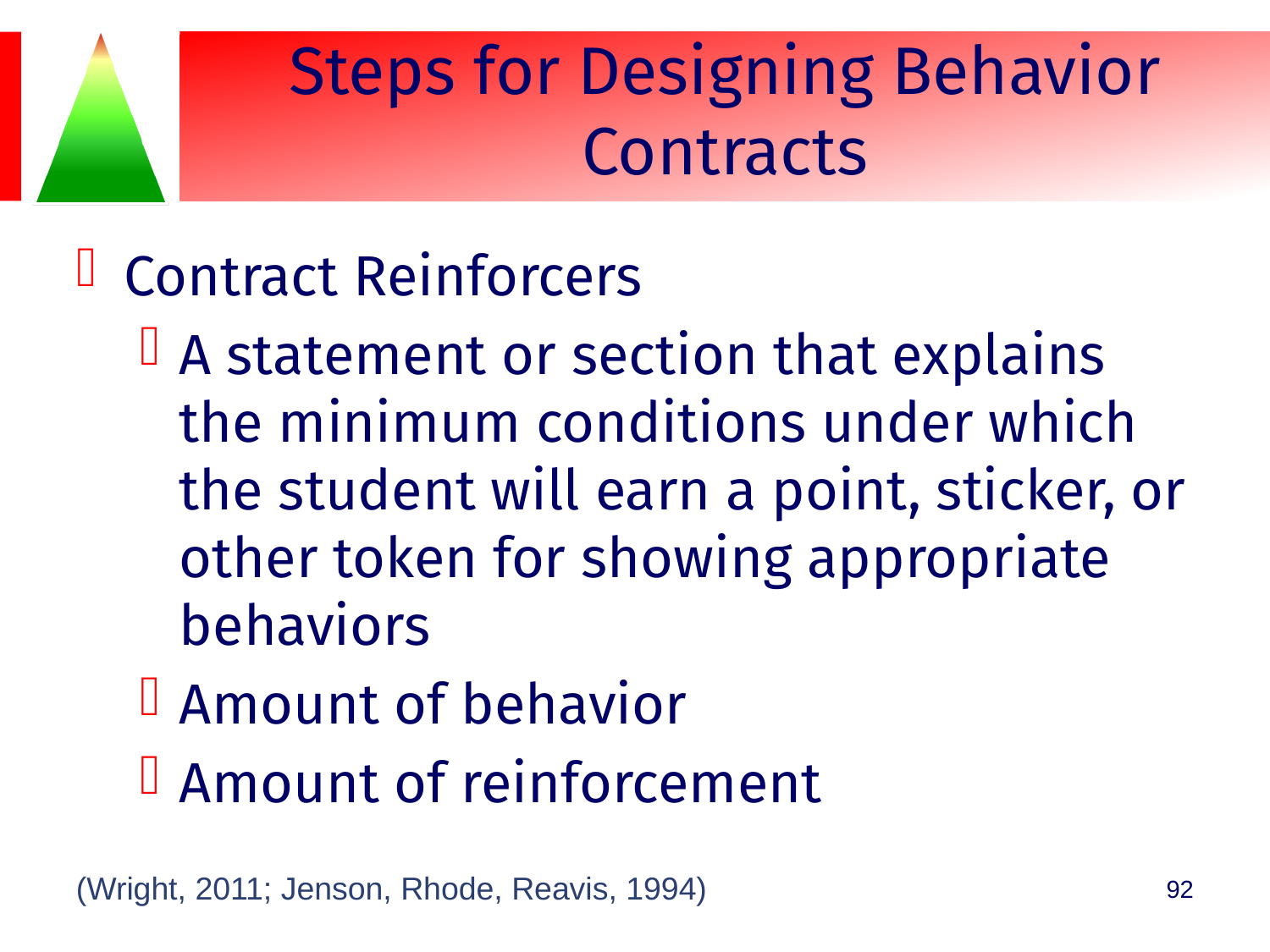

# Steps for Designing Behavior Contracts
Contract Reinforcers
A statement or section that explains the minimum conditions under which the student will earn a point, sticker, or other token for showing appropriate behaviors
Amount of behavior
Amount of reinforcement

(Wright, 2011; Jenson, Rhode, Reavis, 1994)
92